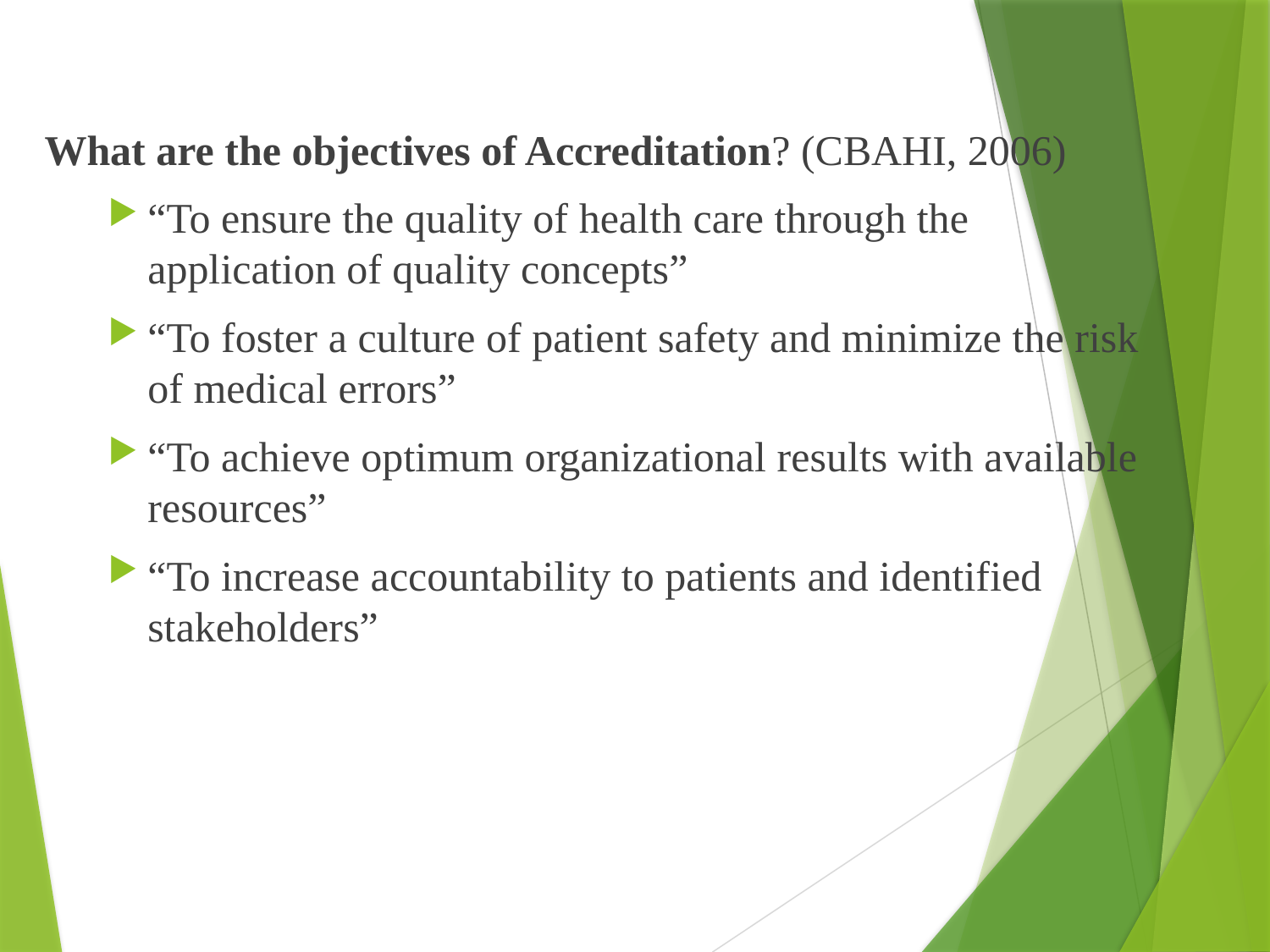

What are the objectives of Accreditation? (CBAHI, 2006)
“To ensure the quality of health care through the application of quality concepts”
“To foster a culture of patient safety and minimize the risk of medical errors”
“To achieve optimum organizational results with available resources”
“To increase accountability to patients and identified stakeholders”